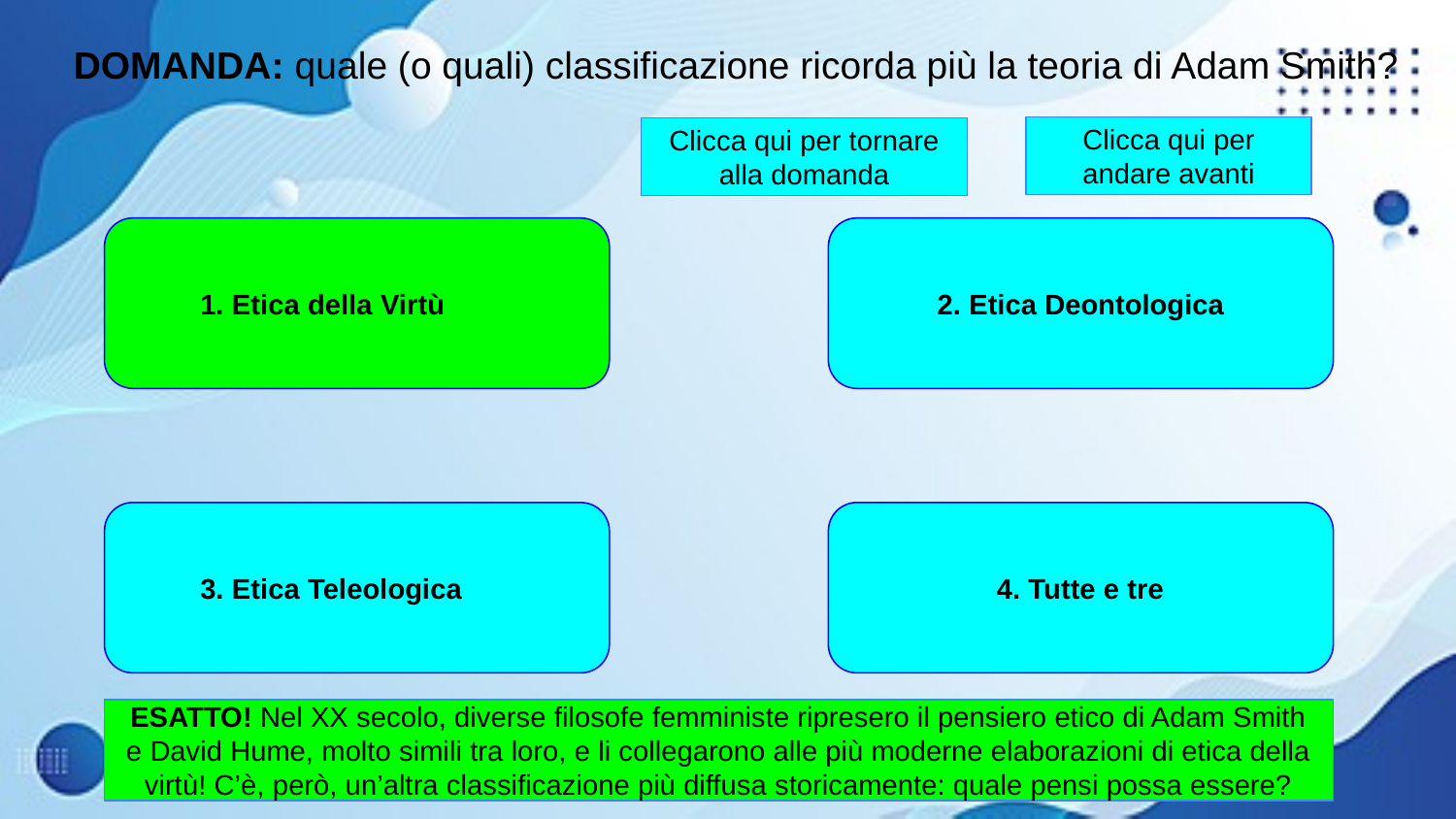

# DOMANDA: quale (o quali) classificazione ricorda più la teoria di Adam Smith?
Clicca qui per andare avanti
Clicca qui per tornare alla domanda
1. Etica della Virtù
2. Etica Deontologica
3. Etica Teleologica
4. Tutte e tre
ESATTO! Nel XX secolo, diverse filosofe femministe ripresero il pensiero etico di Adam Smith e David Hume, molto simili tra loro, e li collegarono alle più moderne elaborazioni di etica della virtù! C’è, però, un’altra classificazione più diffusa storicamente: quale pensi possa essere?